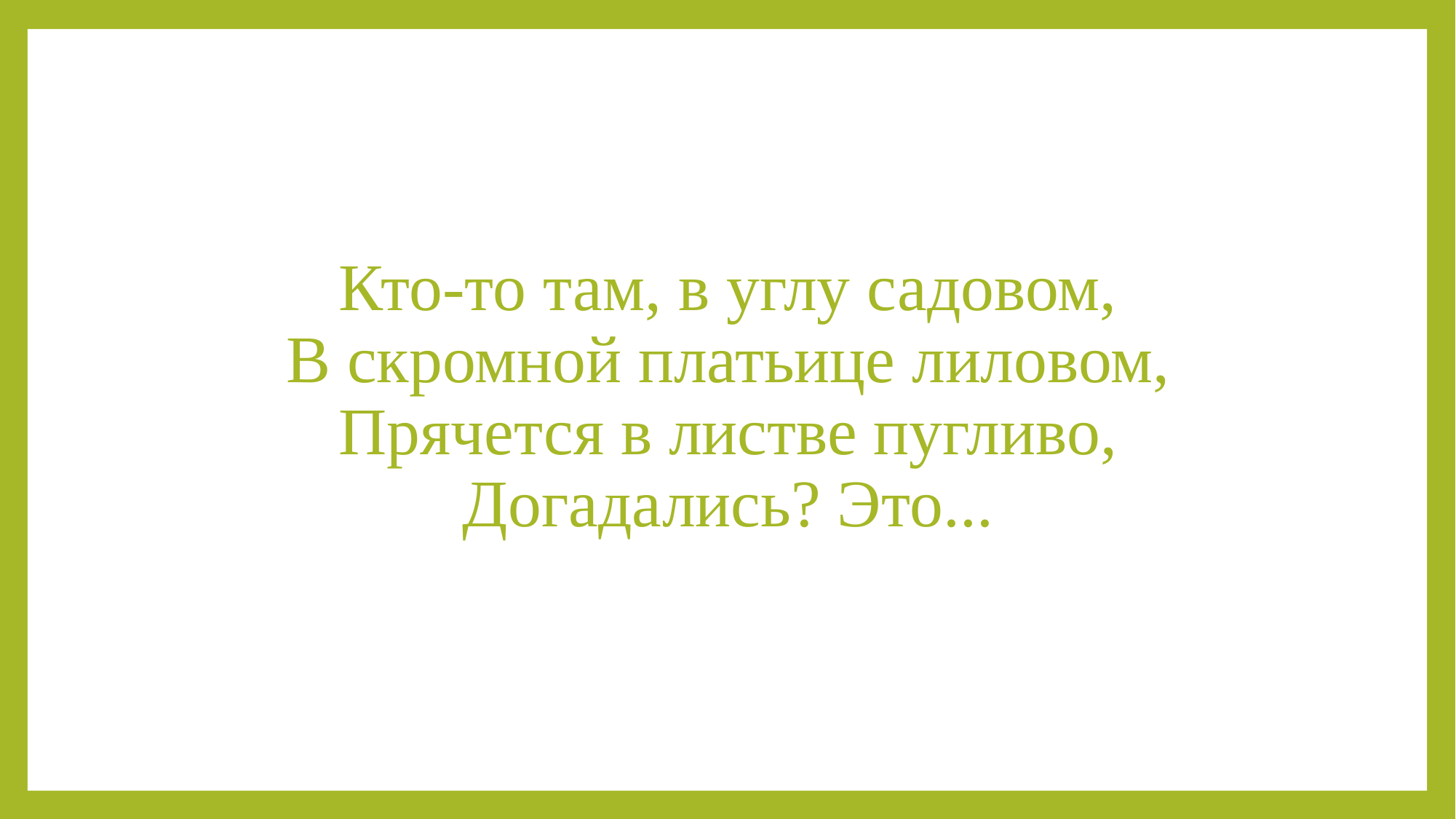

Кто-то там, в углу садовом,
В скромной платьице лиловом,
Прячется в листве пугливо,
Догадались? Это...
#